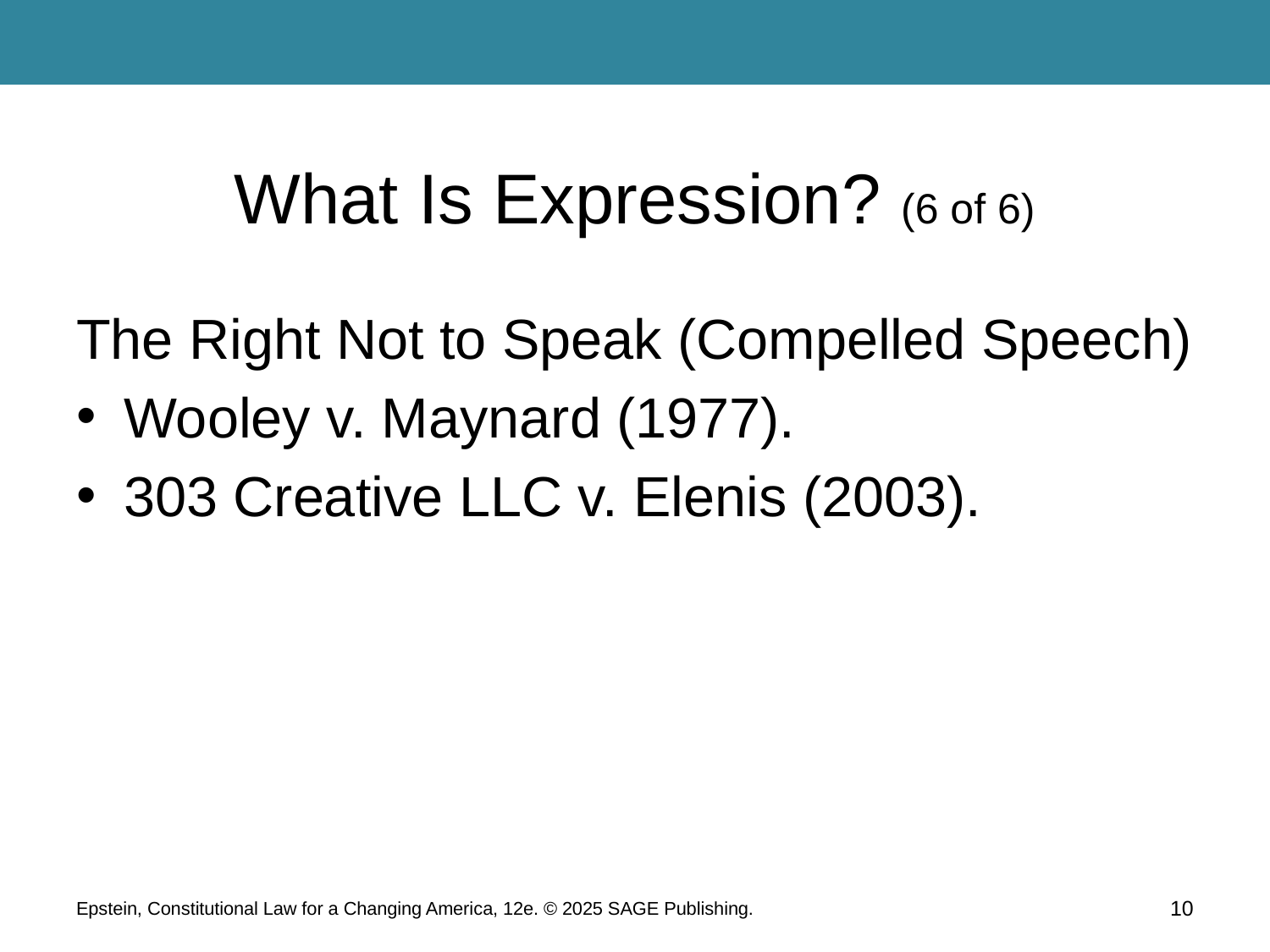

# What Is Expression? (6 of 6)
The Right Not to Speak (Compelled Speech)
Wooley v. Maynard (1977).
303 Creative LLC v. Elenis (2003).
Epstein, Constitutional Law for a Changing America, 12e. © 2025 SAGE Publishing.
10